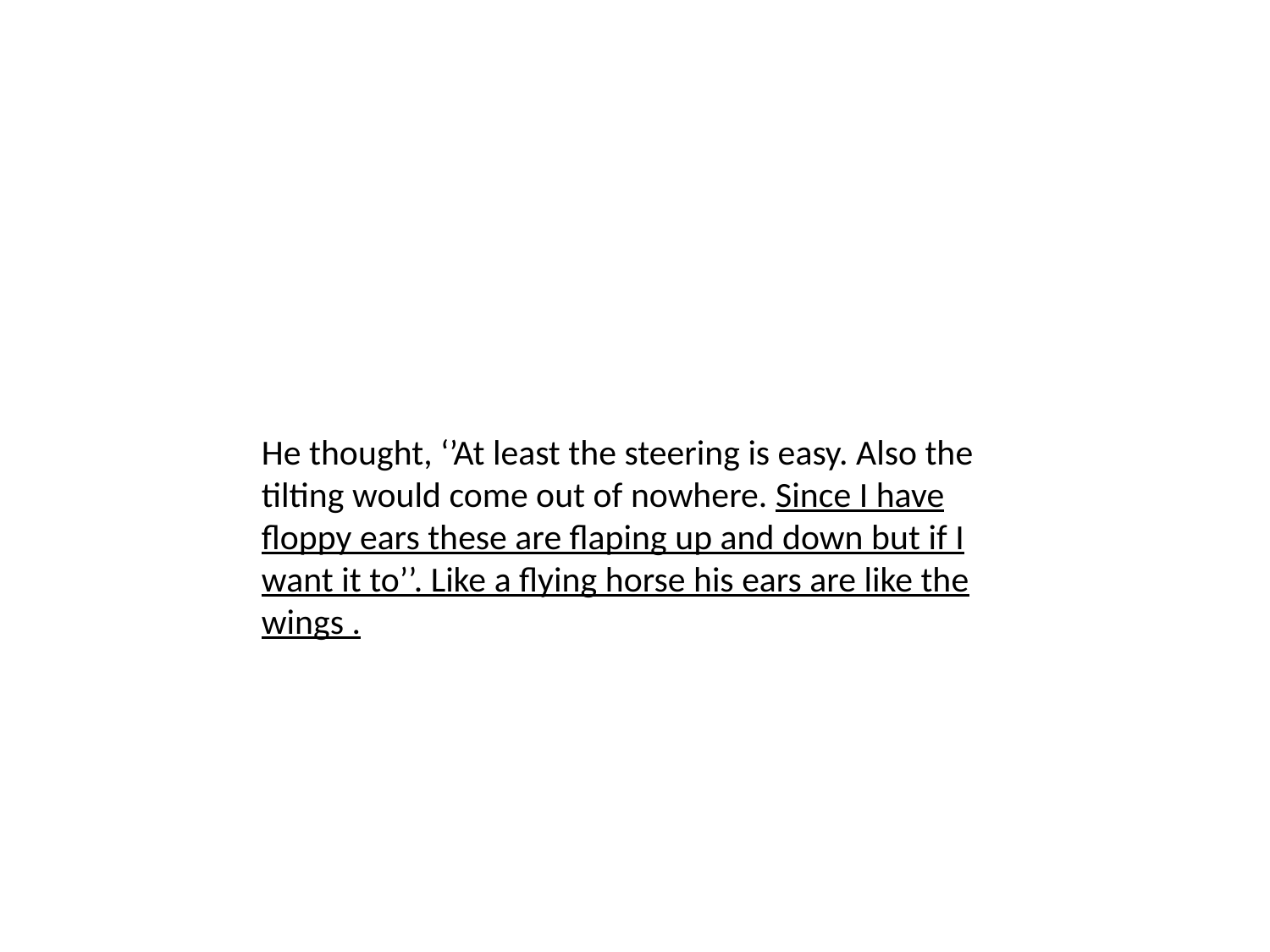

He thought, ‘’At least the steering is easy. Also the tilting would come out of nowhere. Since I have floppy ears these are flaping up and down but if I want it to’’. Like a flying horse his ears are like the wings .